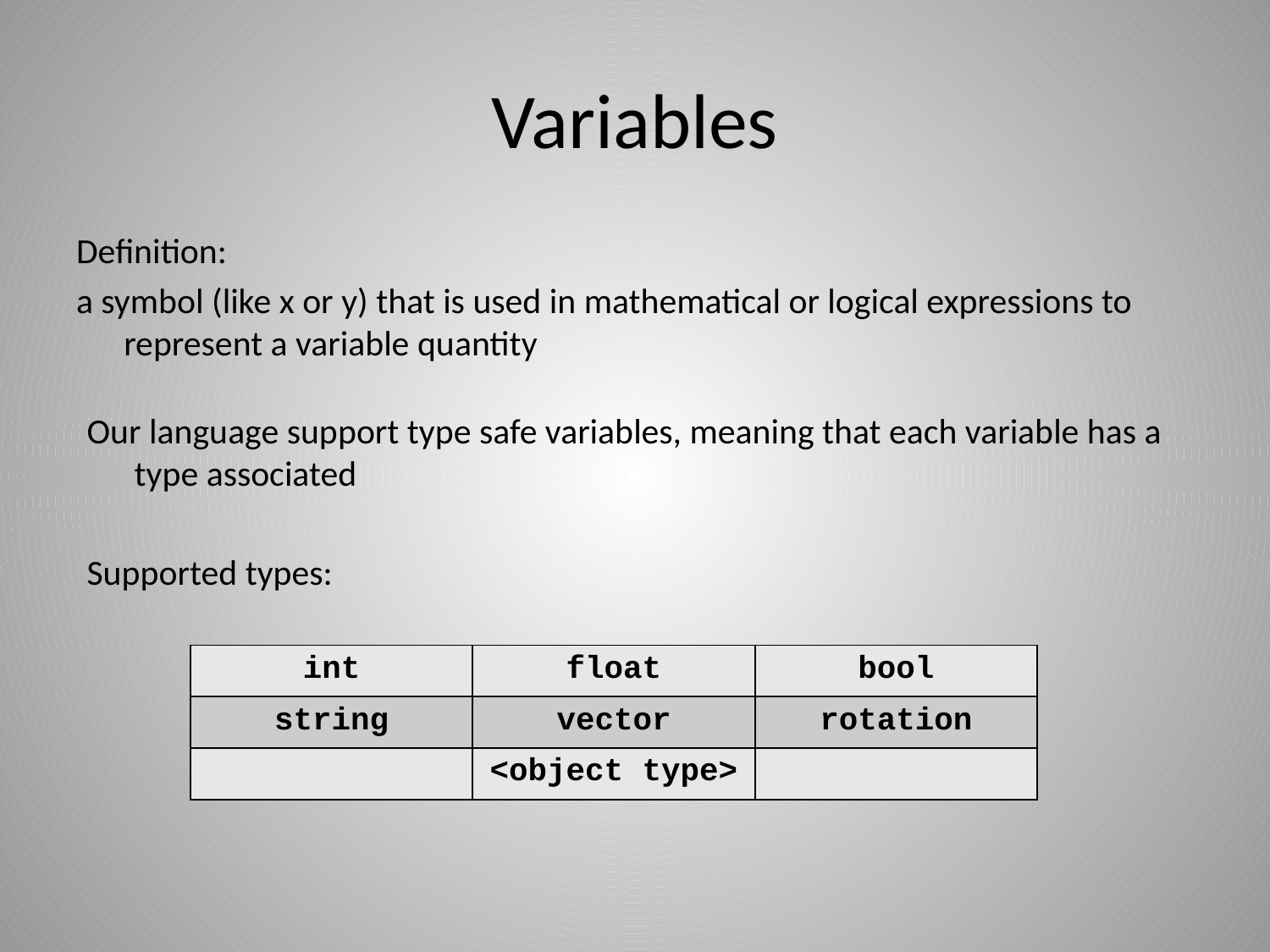

# Variables
Definition:
a symbol (like x or y) that is used in mathematical or logical expressions to represent a variable quantity
Our language support type safe variables, meaning that each variable has a type associated

Supported types:

| int | float | bool |
| --- | --- | --- |
| string | vector | rotation |
|  | <object type> |  |